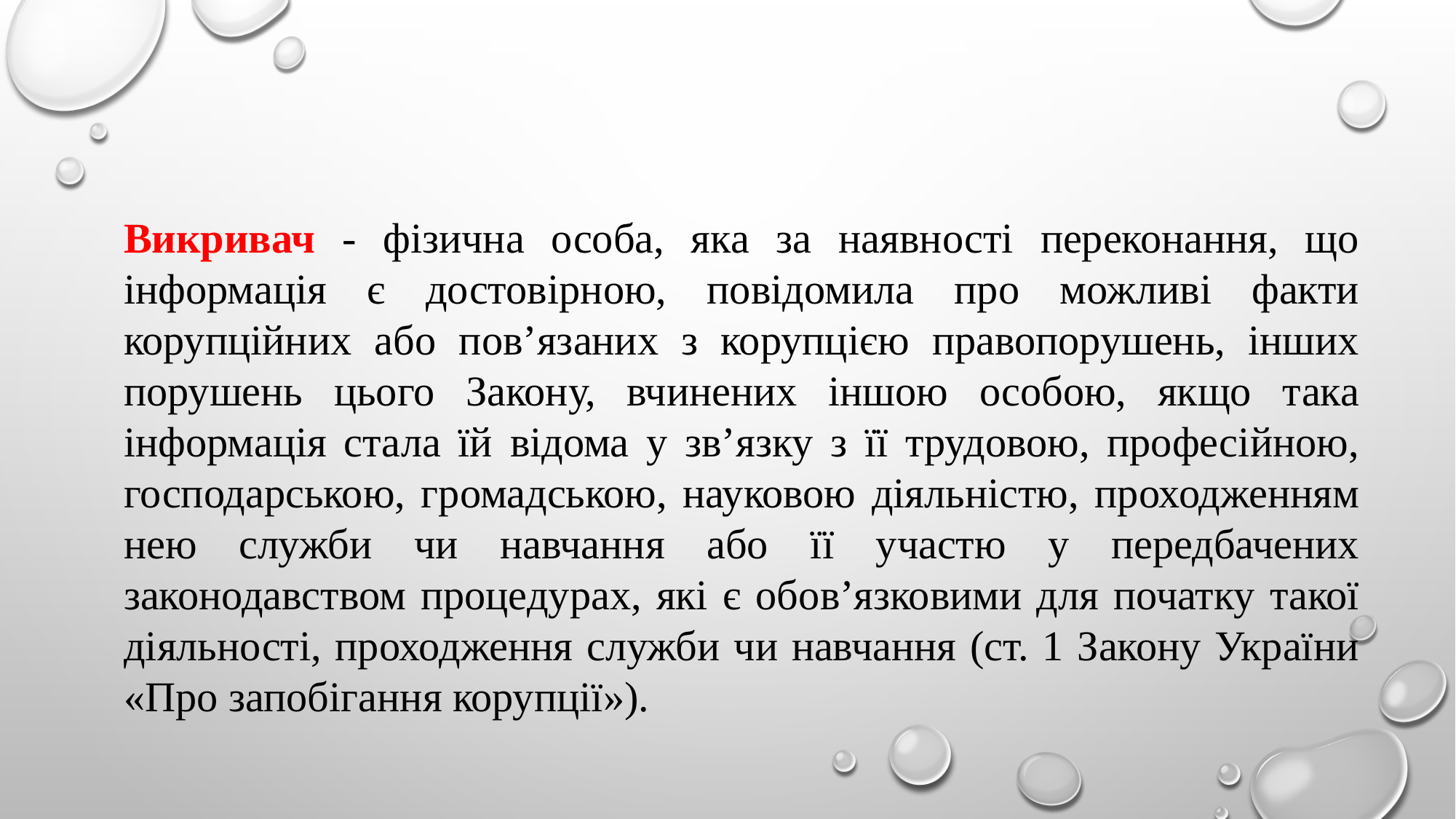

Викривач - фізична особа, яка за наявності переконання, що інформація є достовірною, повідомила про можливі факти корупційних або пов’язаних з корупцією правопорушень, інших порушень цього Закону, вчинених іншою особою, якщо така інформація стала їй відома у зв’язку з її трудовою, професійною, господарською, громадською, науковою діяльністю, проходженням нею служби чи навчання або її участю у передбачених законодавством процедурах, які є обов’язковими для початку такої діяльності, проходження служби чи навчання (ст. 1 Закону України «Про запобігання корупції»).